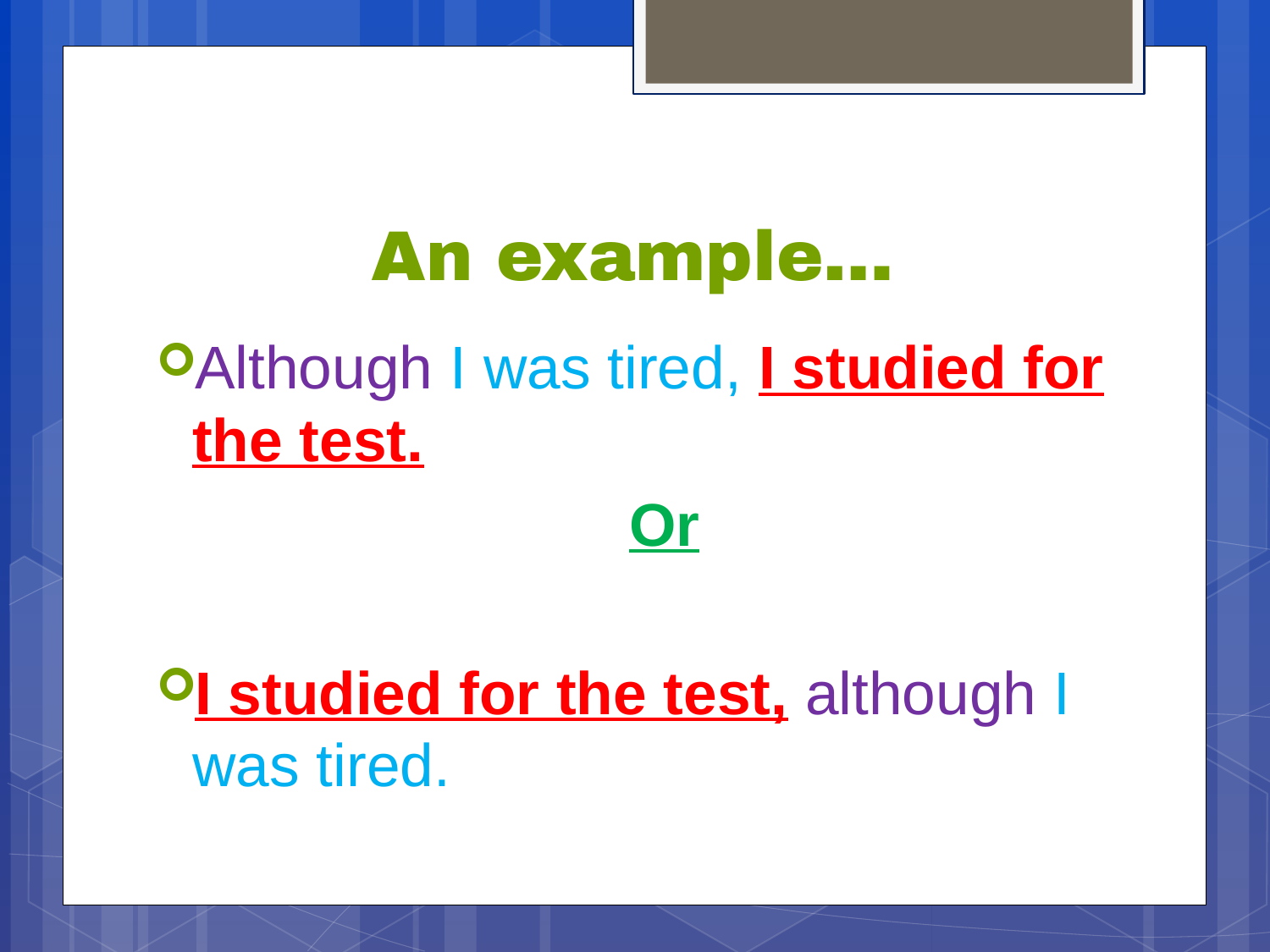

# An example…
Although I was tired, I studied for the test.
Or

I studied for the test, although I was tired.